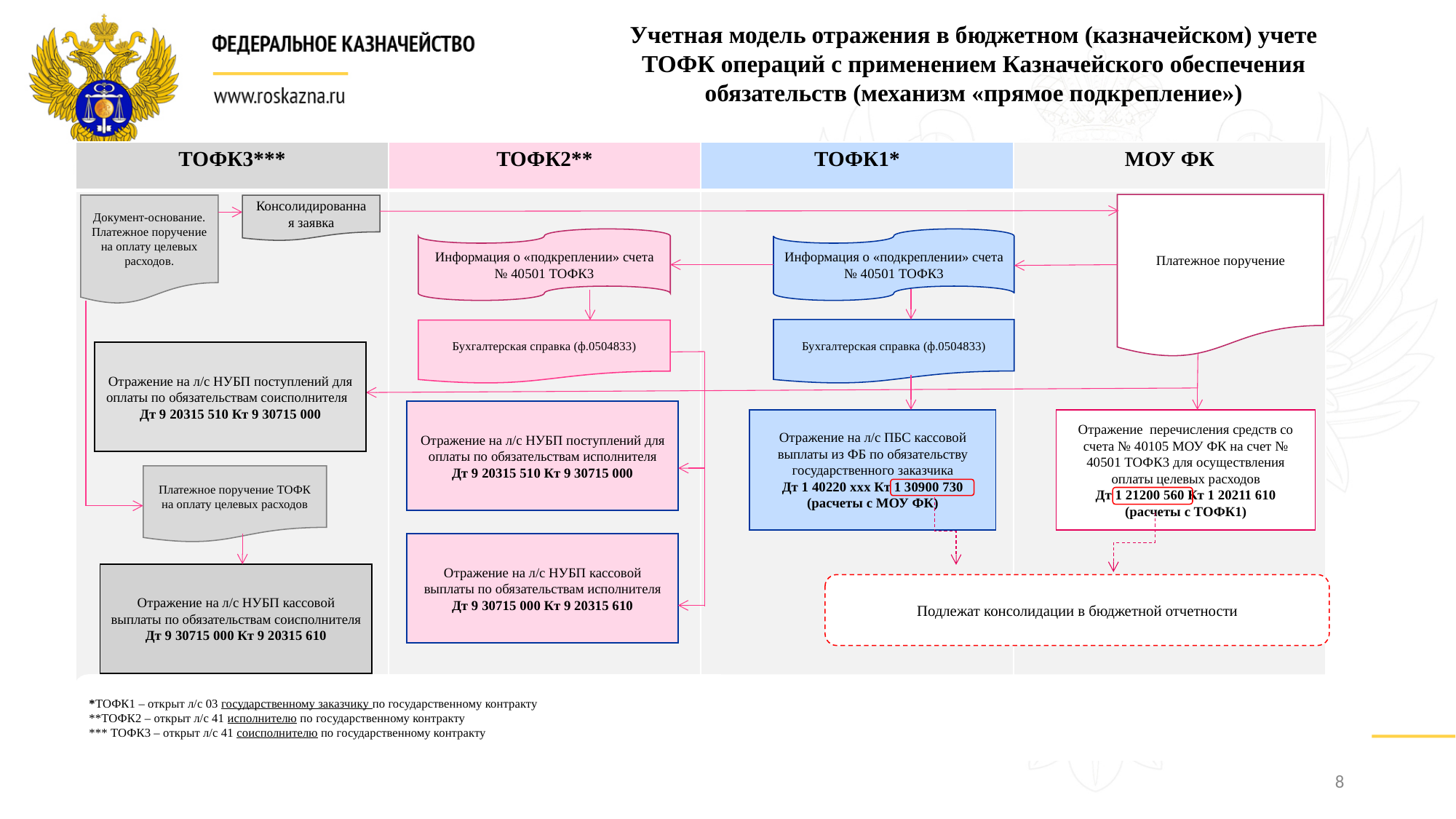

Учетная модель отражения в бюджетном (казначейском) учете ТОФК операций с применением Казначейского обеспечения обязательств (механизм «прямое подкрепление»)
| ТОФК3\*\*\* | ТОФК2\*\* | ТОФК1\* | МОУ ФК |
| --- | --- | --- | --- |
|  |  |  |  |
Платежное поручение
Документ-основание.
Платежное поручение на оплату целевых расходов.
Консолидированная заявка
Информация о «подкреплении» счета № 40501 ТОФК3
Информация о «подкреплении» счета № 40501 ТОФК3
Бухгалтерская справка (ф.0504833)
Бухгалтерская справка (ф.0504833)
Отражение на л/с НУБП поступлений для оплаты по обязательствам соисполнителя
Дт 9 20315 510 Кт 9 30715 000
Отражение на л/с НУБП поступлений для оплаты по обязательствам исполнителя
Дт 9 20315 510 Кт 9 30715 000
Отражение на л/с ПБС кассовой выплаты из ФБ по обязательству государственного заказчика
Дт 1 40220 ххх Кт 1 30900 730 (расчеты с МОУ ФК)
Отражение  перечисления средств со счета № 40105 МОУ ФК на счет № 40501 ТОФК3 для осуществления оплаты целевых расходов
Дт 1 21200 560 Кт 1 20211 610 (расчеты с ТОФК1)

Платежное поручение ТОФК на оплату целевых расходов
Отражение на л/с НУБП кассовой выплаты по обязательствам исполнителя Дт 9 30715 000 Кт 9 20315 610
Отражение на л/с НУБП кассовой выплаты по обязательствам соисполнителя
Дт 9 30715 000 Кт 9 20315 610
Подлежат консолидации в бюджетной отчетности
*ТОФК1 – открыт л/с 03 государственному заказчику по государственному контракту
**ТОФК2 – открыт л/с 41 исполнителю по государственному контракту
*** ТОФК3 – открыт л/с 41 соисполнителю по государственному контракту
8